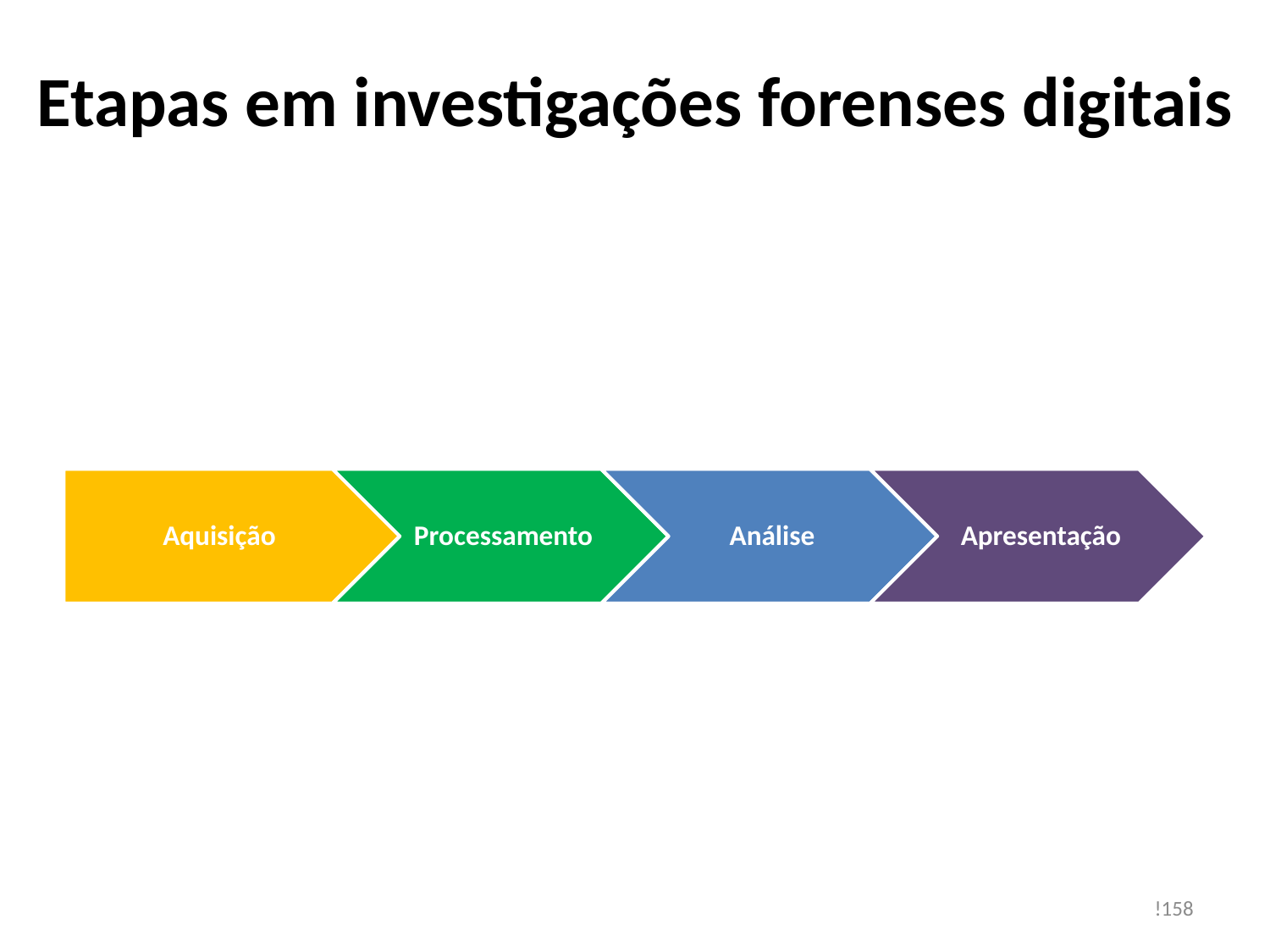

# Etapas em investigações forenses digitais
Aquisição
Processamento
Análise
Apresentação
!158